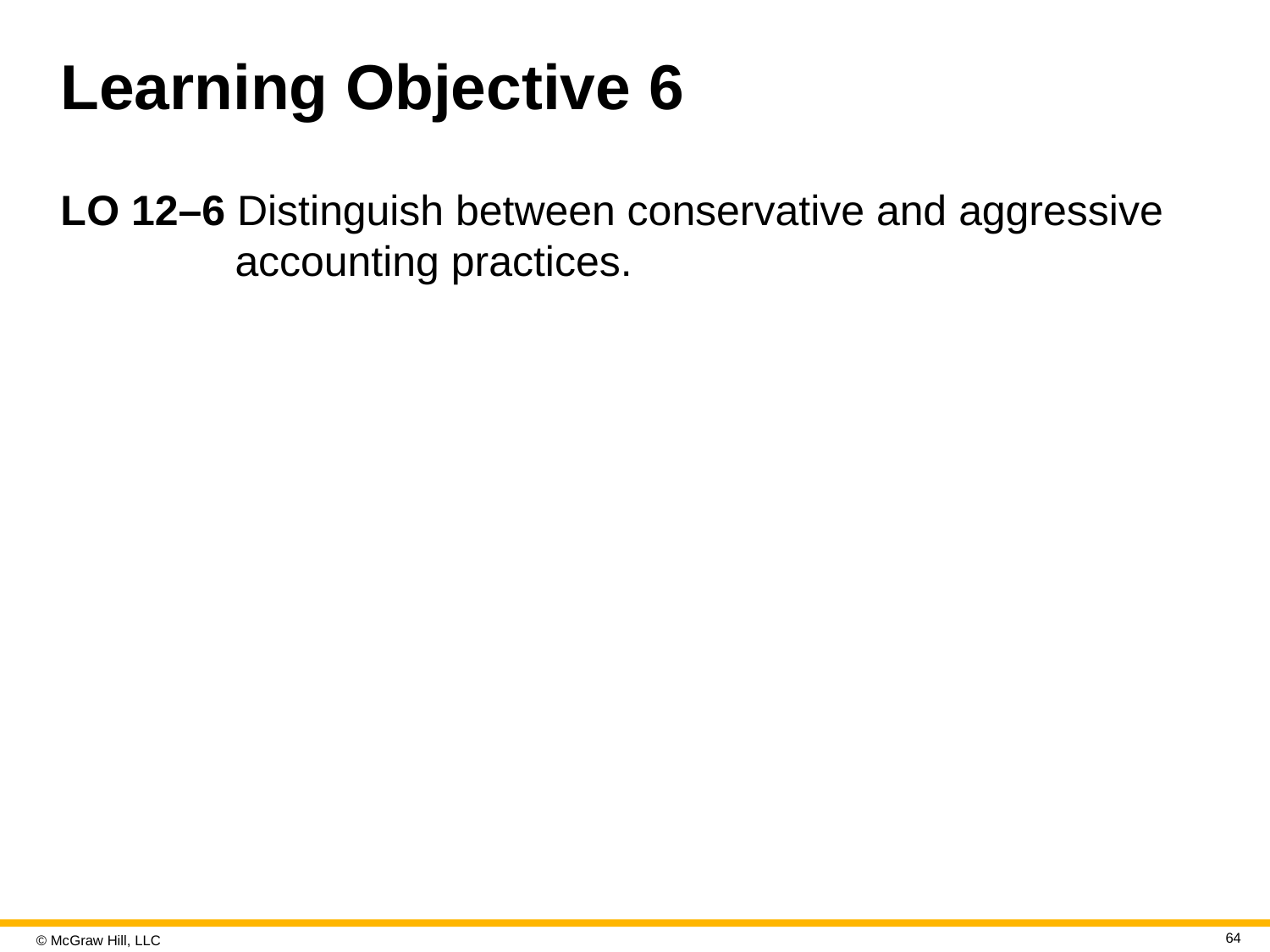

# Learning Objective 6
L O 12–6 Distinguish between conservative and aggressive accounting practices.
64